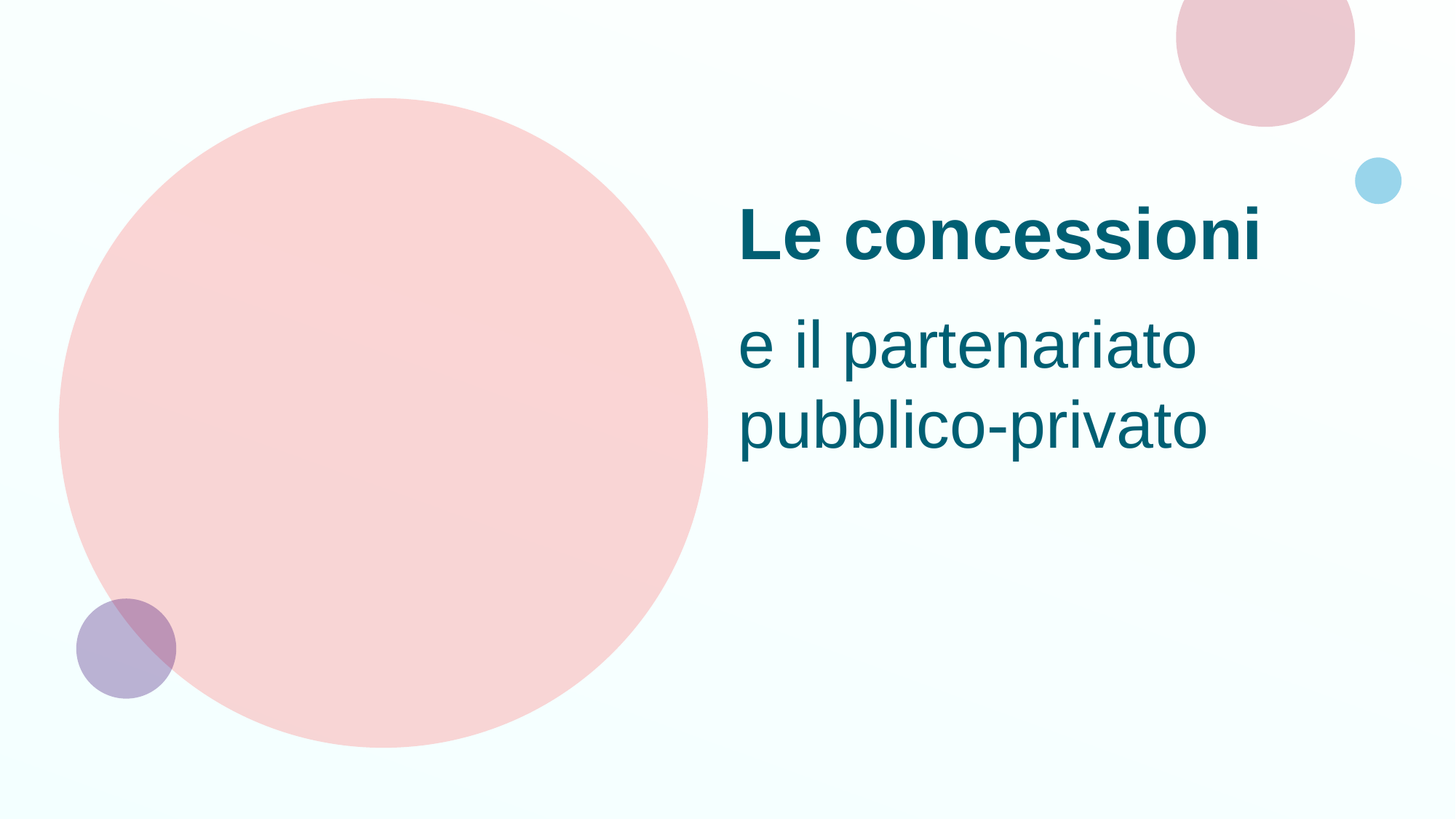

# Le concessioni
e il partenariato pubblico-privato